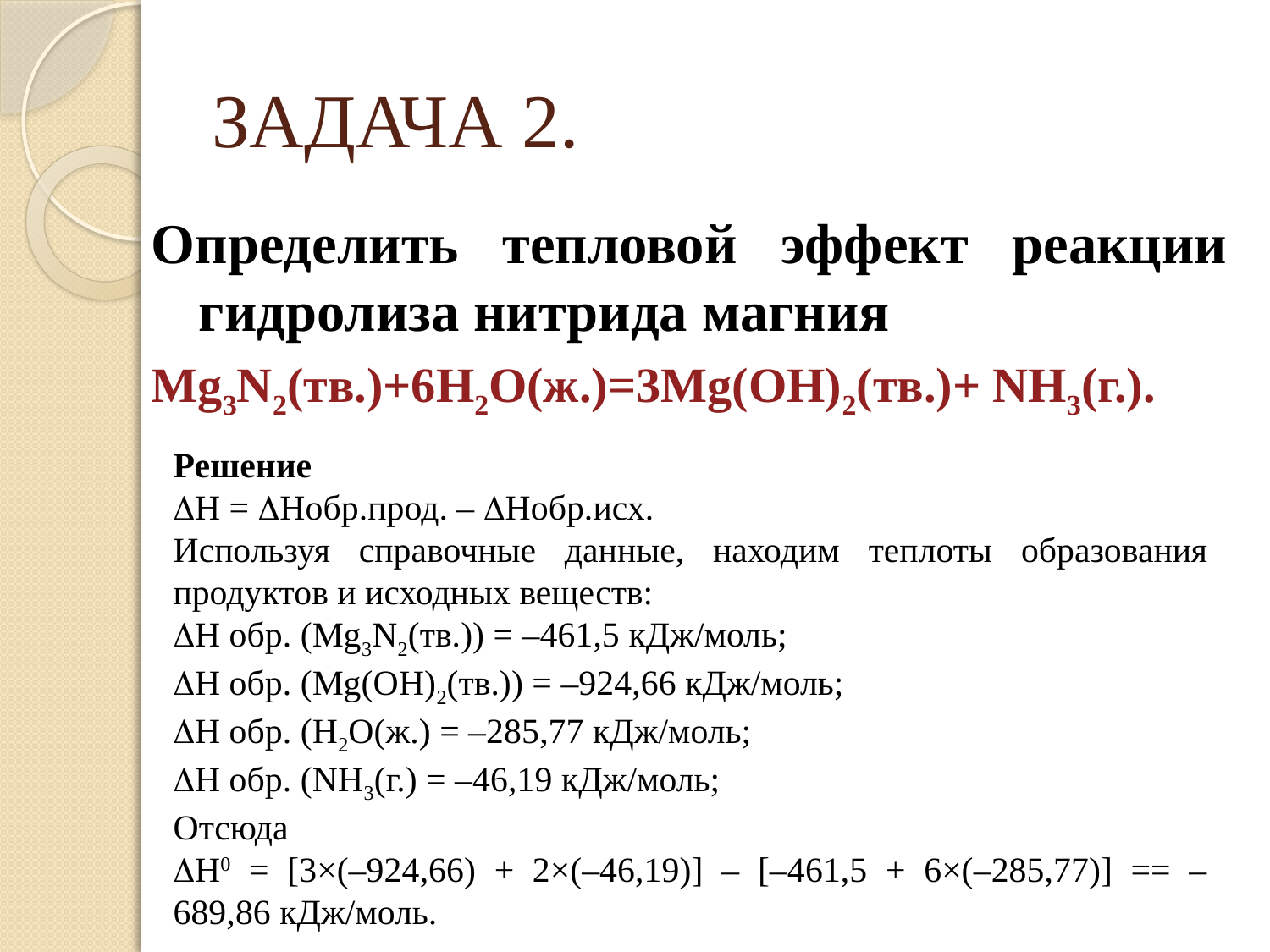

# ЗАДАЧА 2.
Определить тепловой эффект реакции гидролиза нитрида магния
Mg3N2(тв.)+6H2O(ж.)=3Mg(OH)2(тв.)+ NH3(г.).

Решение
ΔH = ΔHобр.прод. – ΔHобр.исх.
Используя справочные данные, находим теплоты образования продуктов и исходных веществ:
ΔH обр. (Mg3N2(тв.)) = –461,5 кДж/моль;
ΔH обр. (Mg(OH)2(тв.)) = –924,66 кДж/моль;
ΔH обр. (H2O(ж.) = –285,77 кДж/моль;
ΔH обр. (NH3(г.) = –46,19 кДж/моль;
Отсюда
ΔH0 = [3×(–924,66) + 2×(–46,19)] – [–461,5 + 6×(–285,77)] == –689,86 кДж/моль.